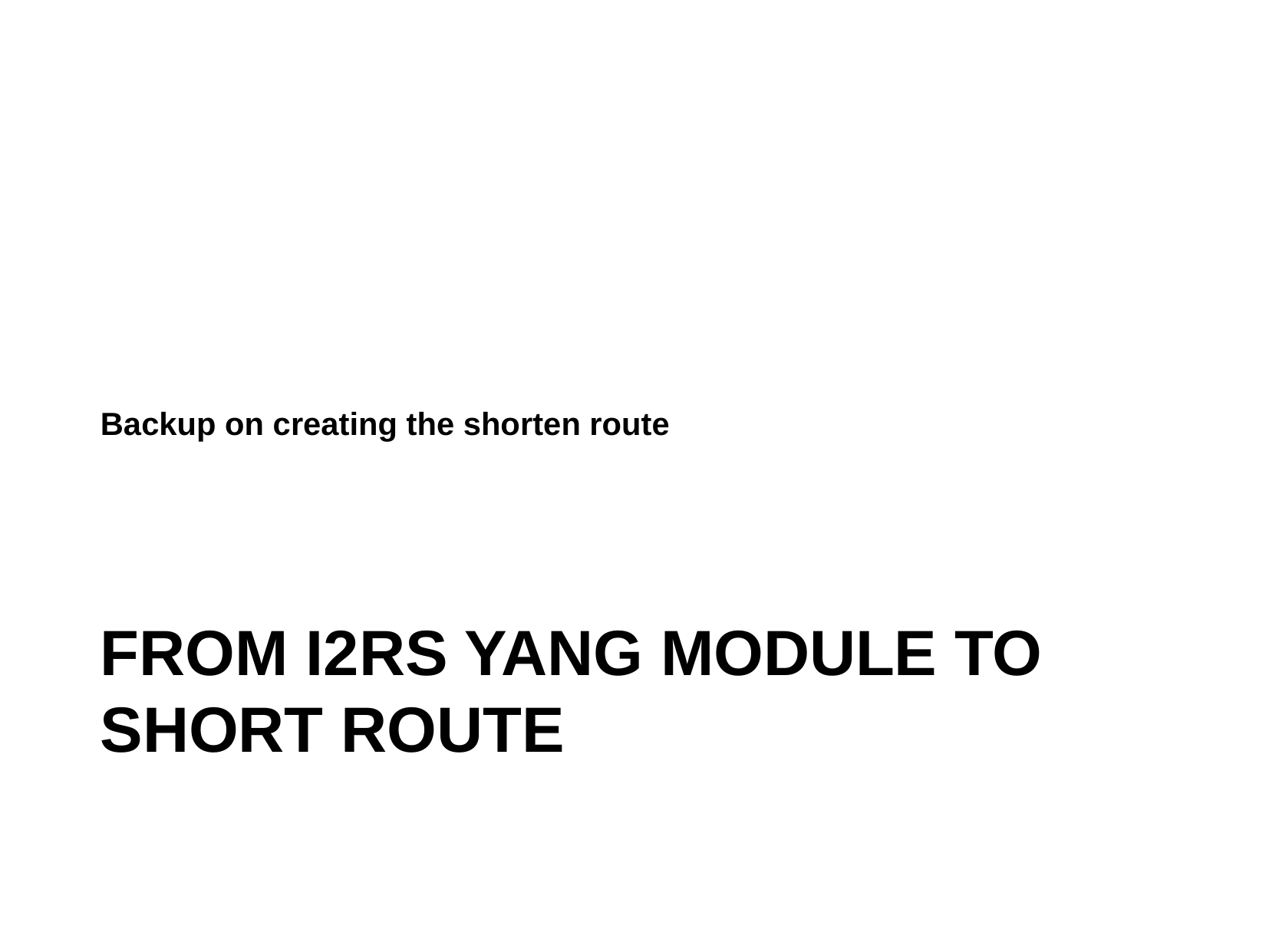

Backup on creating the shorten route
# From I2RS Yang module to short ROUTE